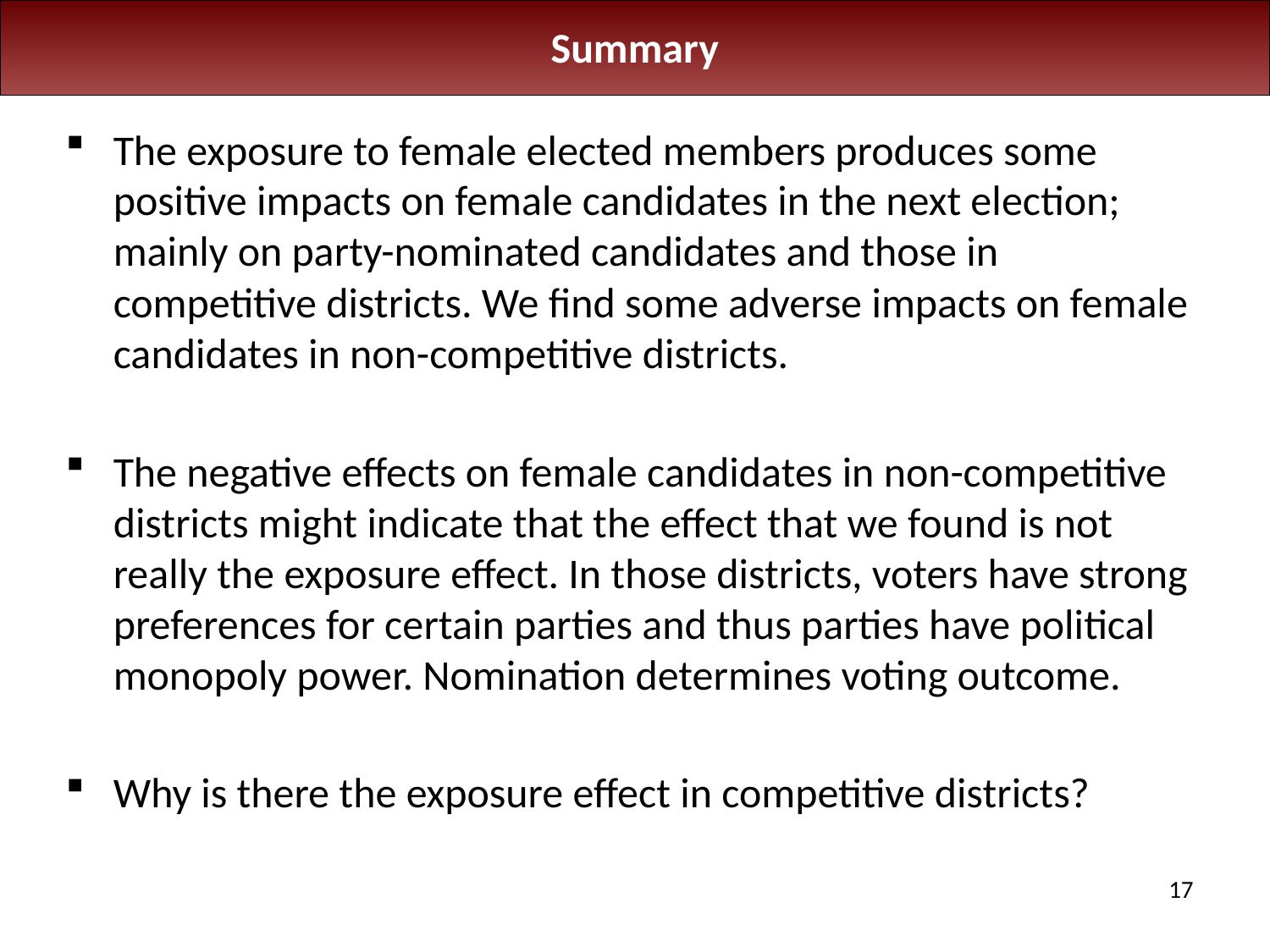

Summary
The exposure to female elected members produces some positive impacts on female candidates in the next election; mainly on party-nominated candidates and those in competitive districts. We find some adverse impacts on female candidates in non-competitive districts.

The negative effects on female candidates in non-competitive districts might indicate that the effect that we found is not really the exposure effect. In those districts, voters have strong preferences for certain parties and thus parties have political monopoly power. Nomination determines voting outcome.

Why is there the exposure effect in competitive districts?

17